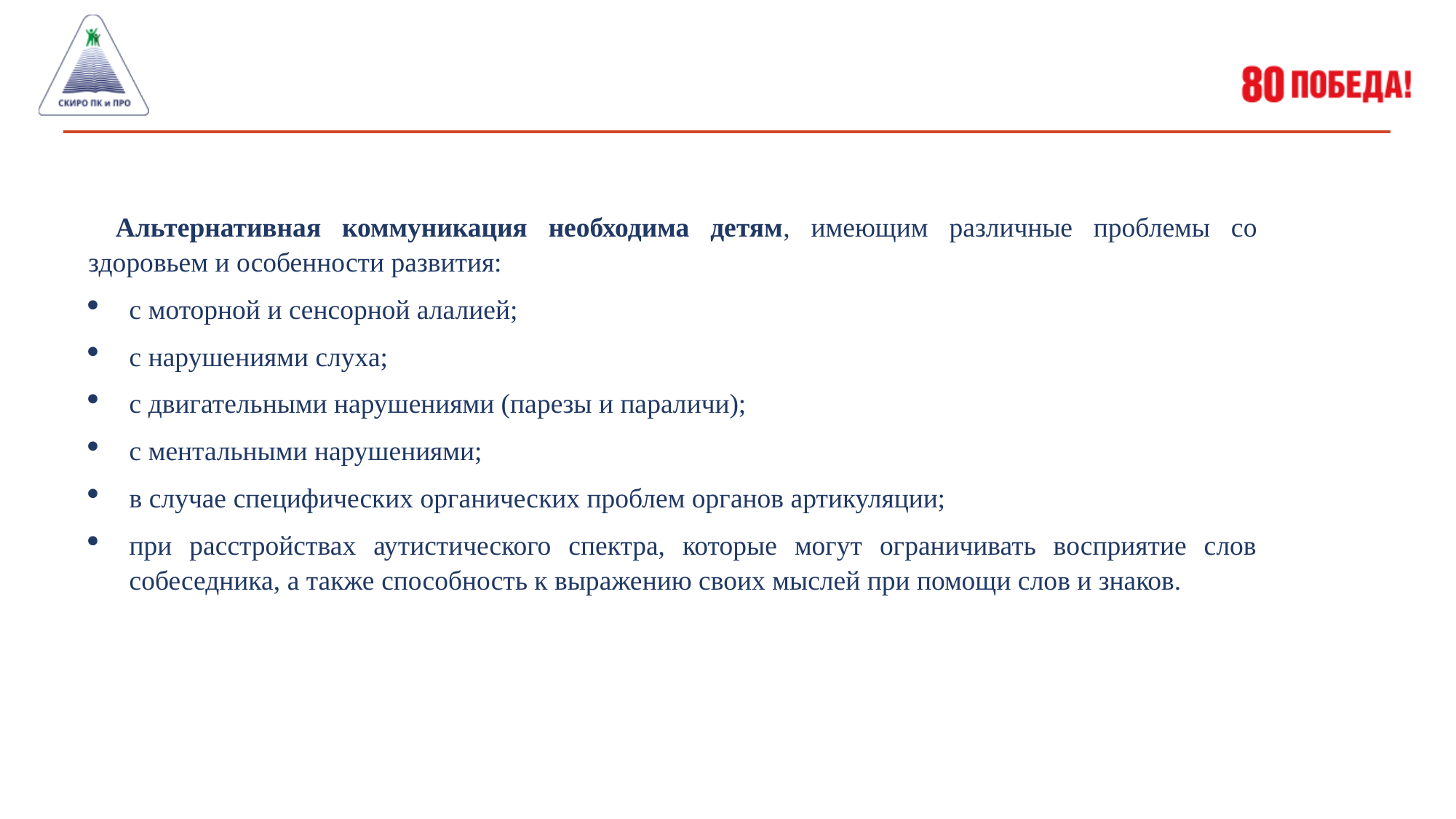

Альтернативная коммуникация необходима детям, имеющим различные проблемы со здоровьем и особенности развития:
с моторной и сенсорной алалией;
с нарушениями слуха;
с двигательными нарушениями (парезы и параличи);
с ментальными нарушениями;
в случае специфических органических проблем органов артикуляции;
при расстройствах аутистического спектра, которые могут ограничивать восприятие слов собеседника, а также способность к выражению своих мыслей при помощи слов и знаков.